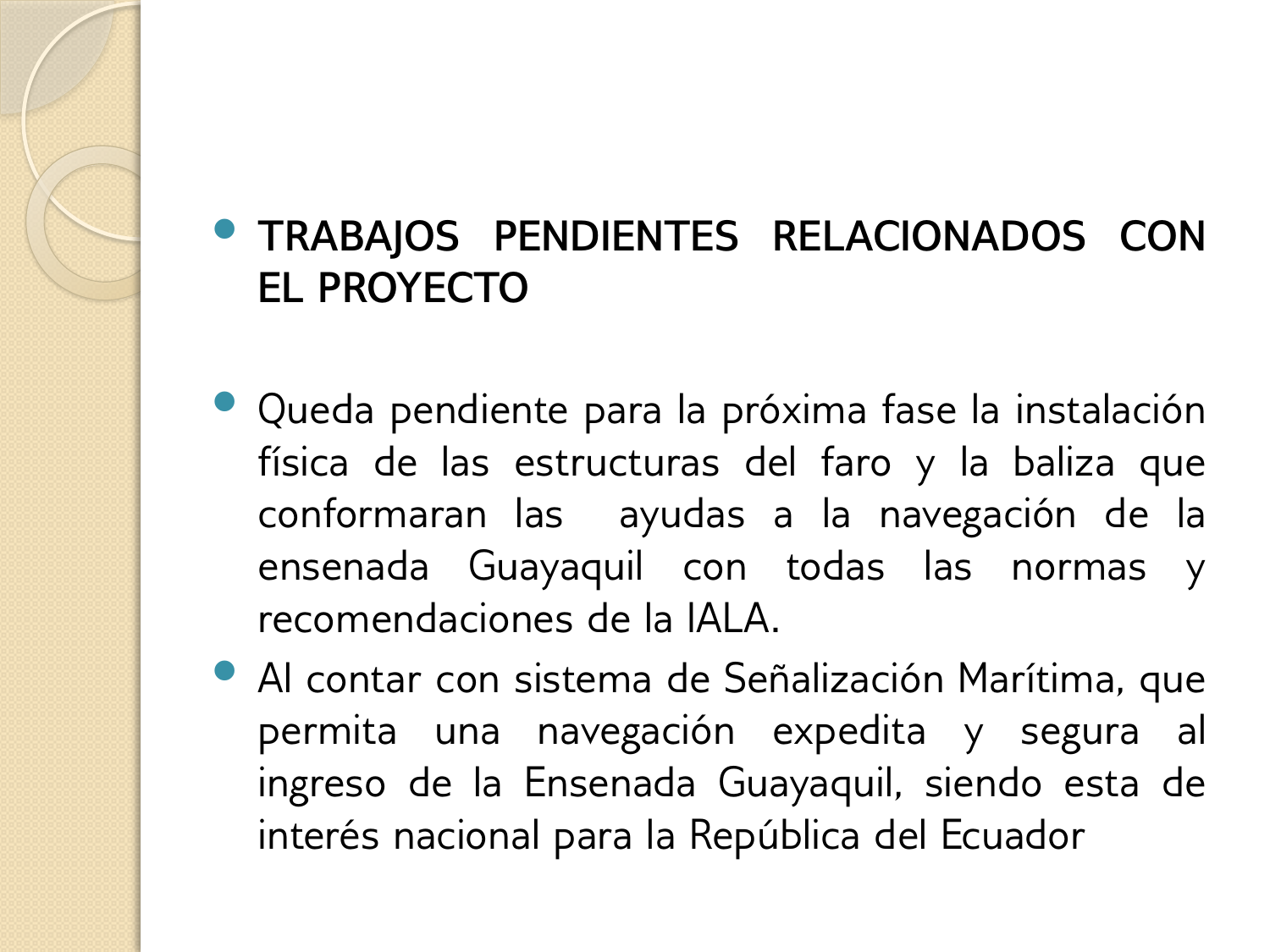

TRABAJOS PENDIENTES RELACIONADOS CON EL PROYECTO

Queda pendiente para la próxima fase la instalación física de las estructuras del faro y la baliza que conformaran las  ayudas a la navegación de la ensenada Guayaquil con todas las normas y recomendaciones de la IALA.
Al contar con sistema de Señalización Marítima, que permita una navegación expedita y segura al ingreso de la Ensenada Guayaquil, siendo esta de interés nacional para la República del Ecuador